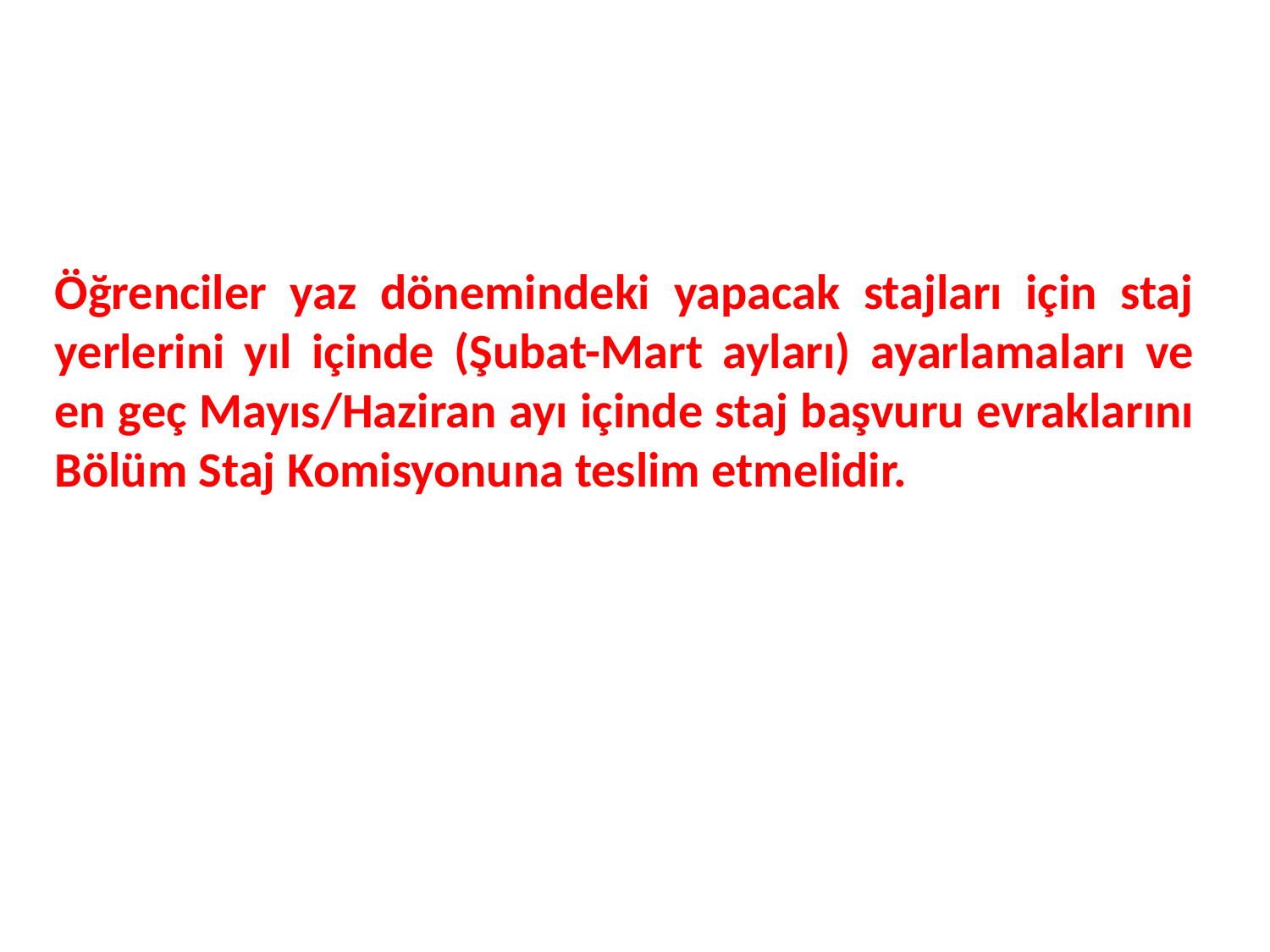

Öğrenciler yaz dönemindeki yapacak stajları için staj yerlerini yıl içinde (Şubat-Mart ayları) ayarlamaları ve en geç Mayıs/Haziran ayı içinde staj başvuru evraklarını Bölüm Staj Komisyonuna teslim etmelidir.